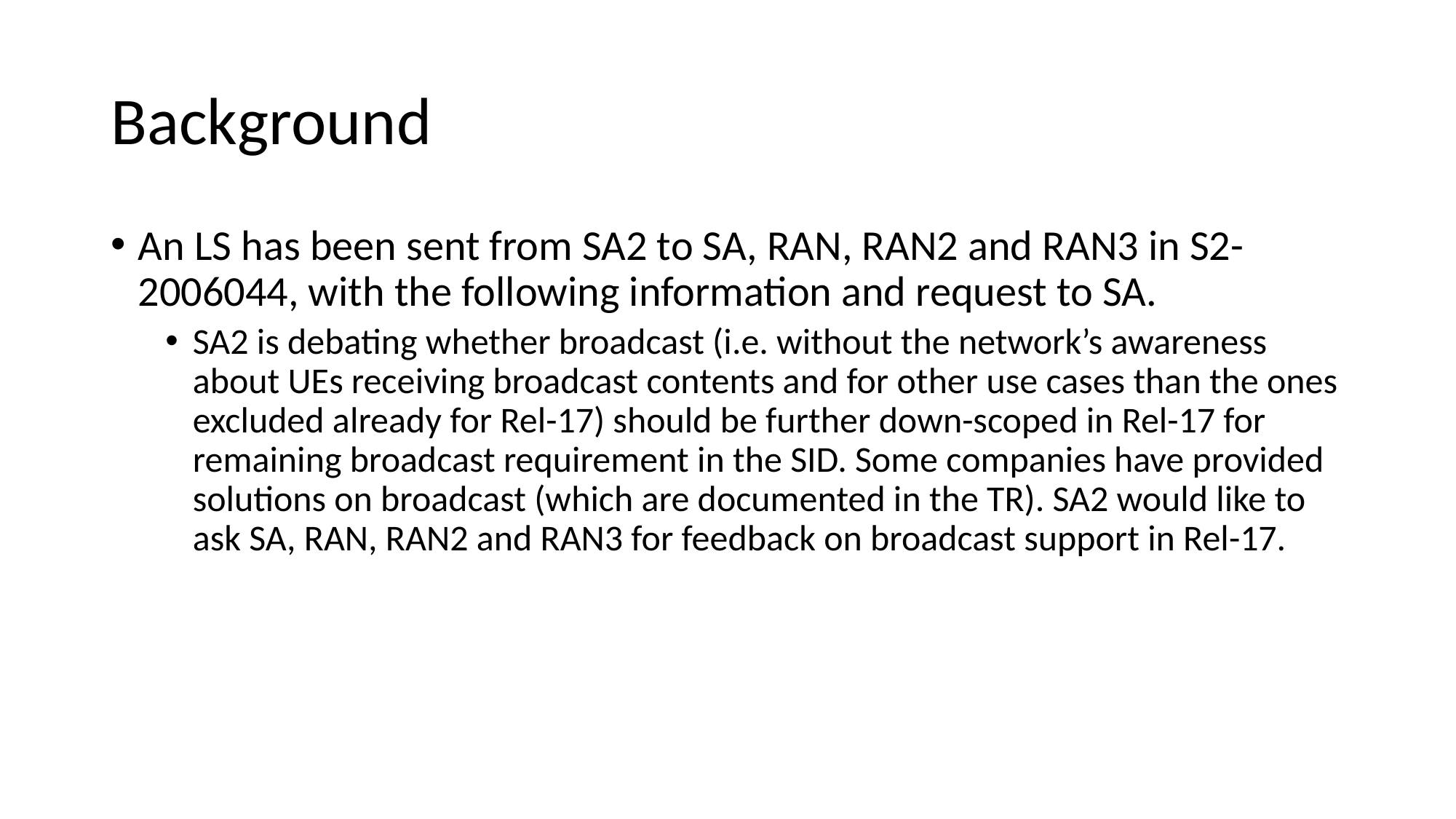

# Background
An LS has been sent from SA2 to SA, RAN, RAN2 and RAN3 in S2-2006044, with the following information and request to SA.
SA2 is debating whether broadcast (i.e. without the network’s awareness about UEs receiving broadcast contents and for other use cases than the ones excluded already for Rel-17) should be further down-scoped in Rel-17 for remaining broadcast requirement in the SID. Some companies have provided solutions on broadcast (which are documented in the TR). SA2 would like to ask SA, RAN, RAN2 and RAN3 for feedback on broadcast support in Rel-17.